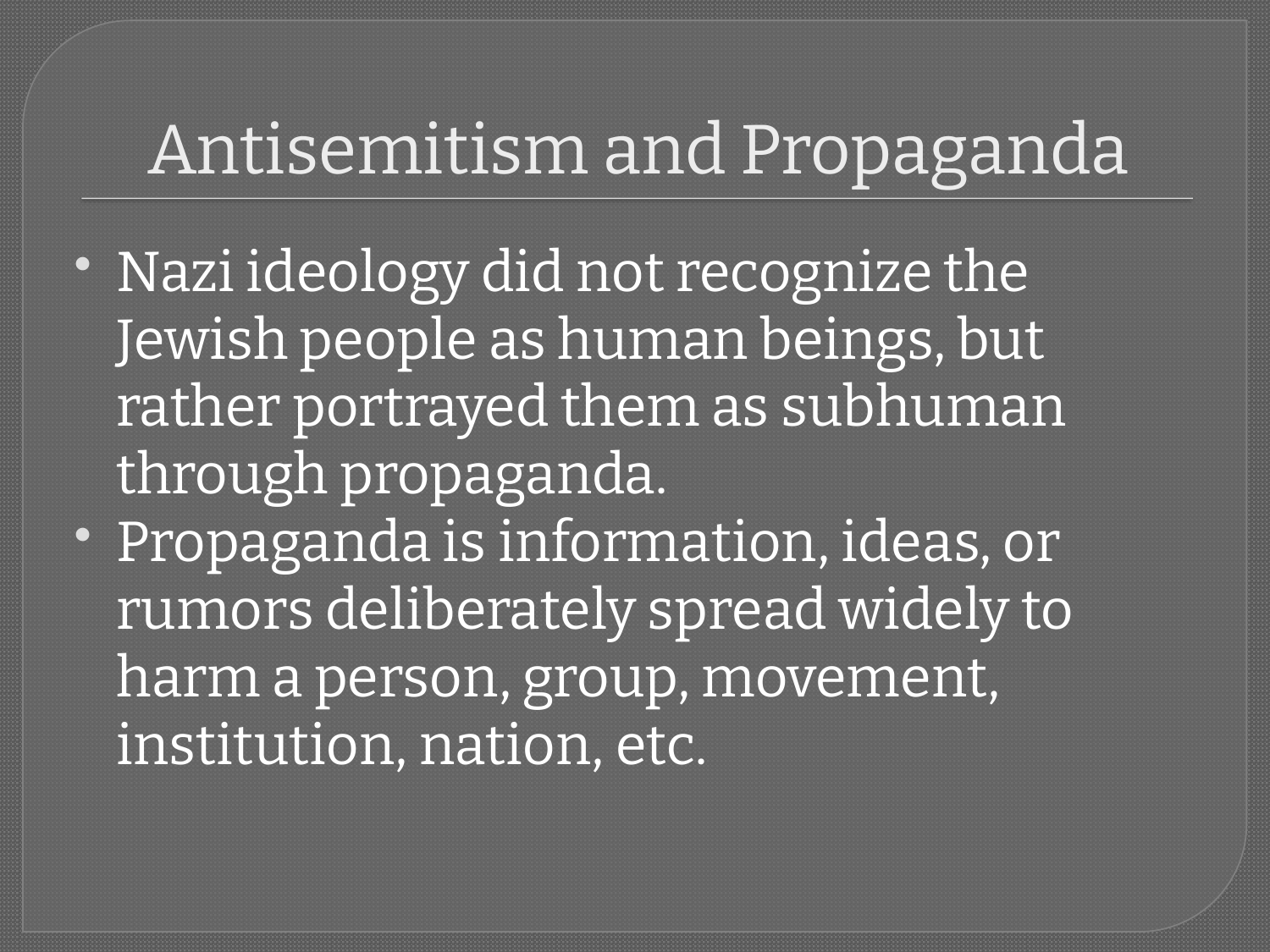

# Antisemitism and Propaganda
Nazi ideology did not recognize the Jewish people as human beings, but rather portrayed them as subhuman through propaganda.
Propaganda is information, ideas, or rumors deliberately spread widely to harm a person, group, movement, institution, nation, etc.